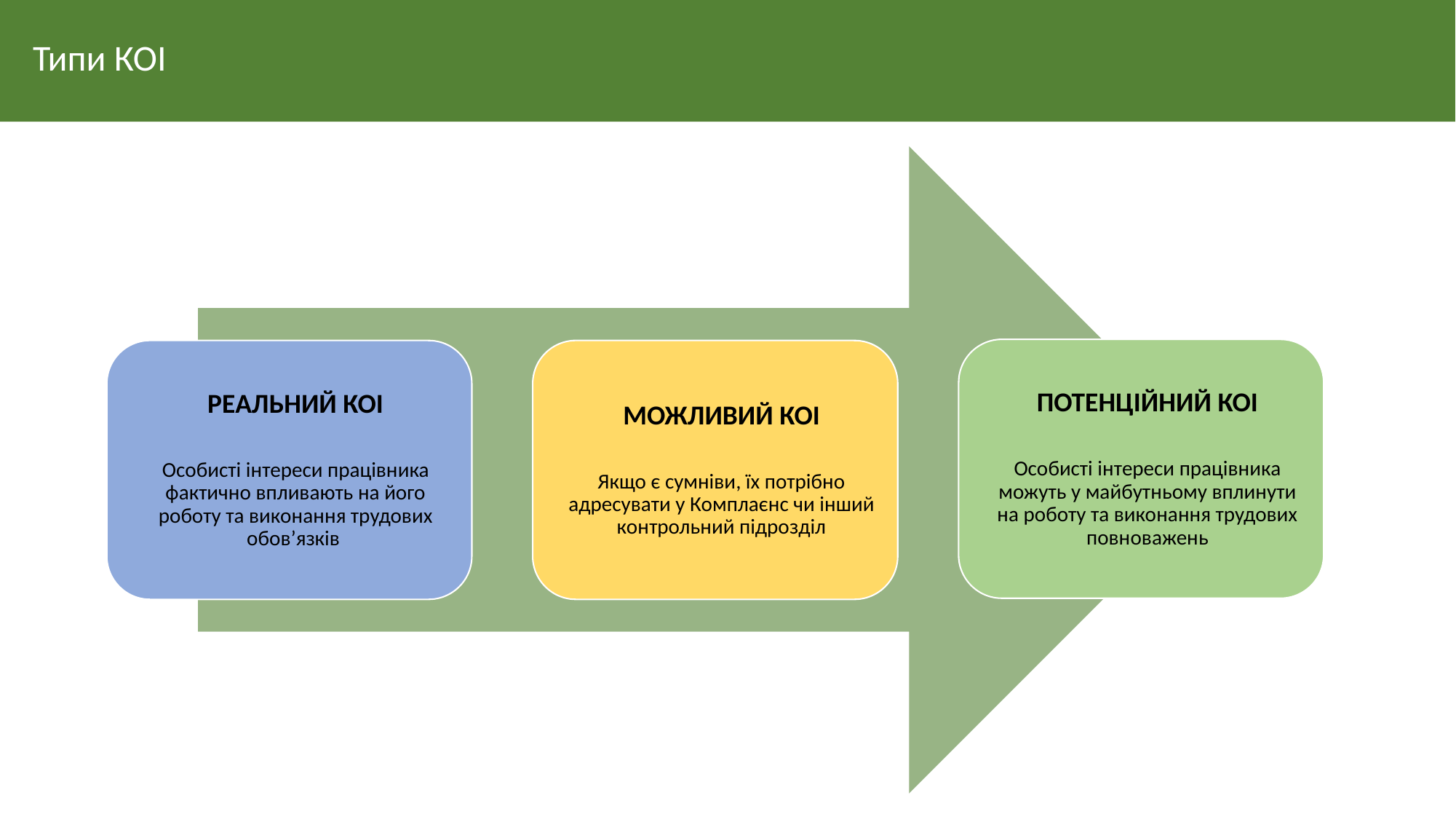

Типи КОІ
РЕАЛЬНИЙ КОІ

Особисті інтереси працівника фактично впливають на його роботу та виконання трудових обов’язків
МОЖЛИВИЙ КОІ

Якщо є сумніви, їх потрібно адресувати у Комплаєнс чи інший контрольний підрозділ
ПОТЕНЦІЙНИЙ КОІ

Особисті інтереси працівника можуть у майбутньому вплинути на роботу та виконання трудових повноважень